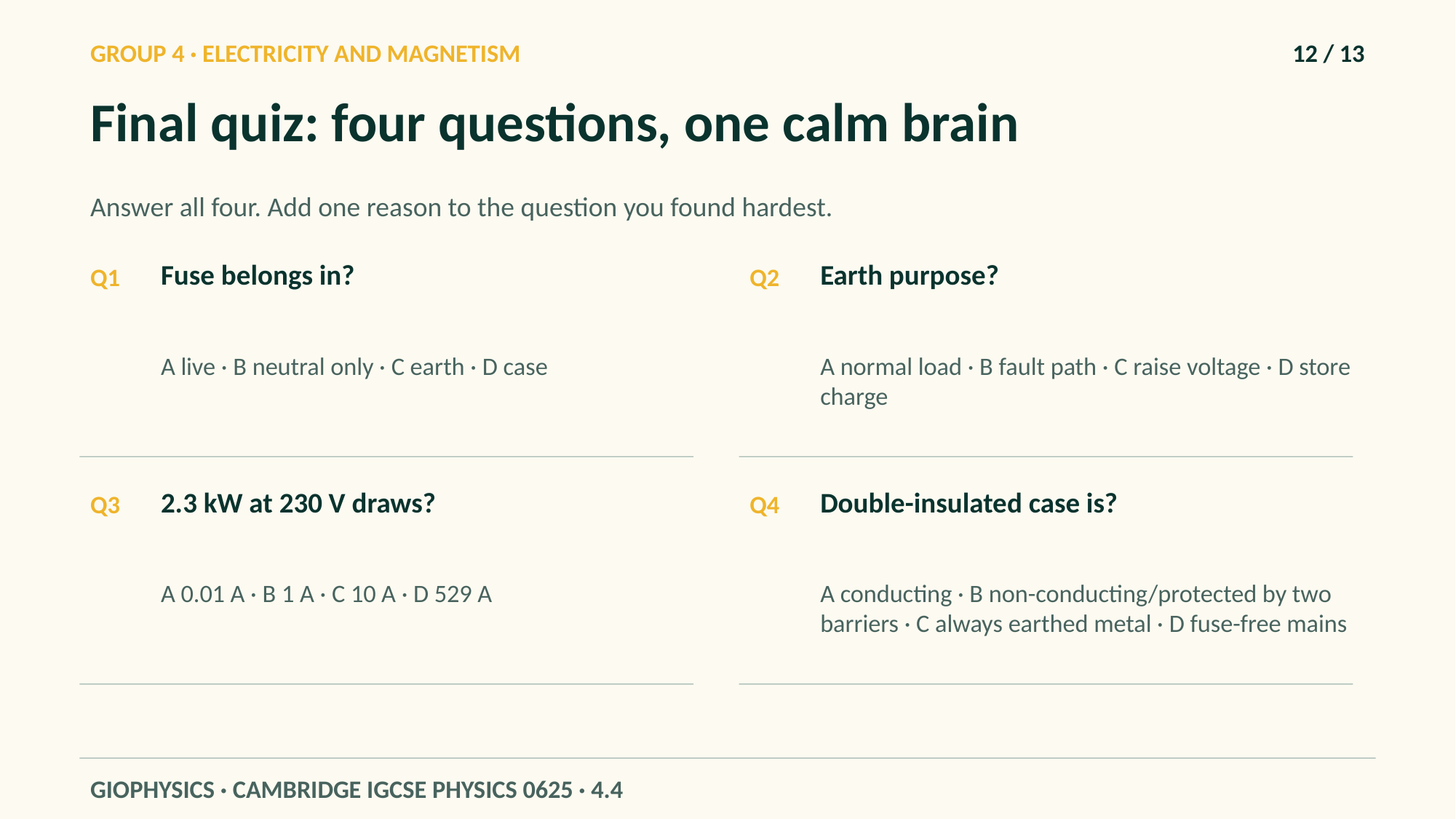

GROUP 4 · ELECTRICITY AND MAGNETISM
12 / 13
Final quiz: four questions, one calm brain
Answer all four. Add one reason to the question you found hardest.
Fuse belongs in?
Earth purpose?
Q1
Q2
A live · B neutral only · C earth · D case
A normal load · B fault path · C raise voltage · D store charge

2.3 kW at 230 V draws?
Double-insulated case is?
Q3
Q4
A 0.01 A · B 1 A · C 10 A · D 529 A
A conducting · B non-conducting/protected by two barriers · C always earthed metal · D fuse-free mains

GIOPHYSICS · CAMBRIDGE IGCSE PHYSICS 0625 · 4.4